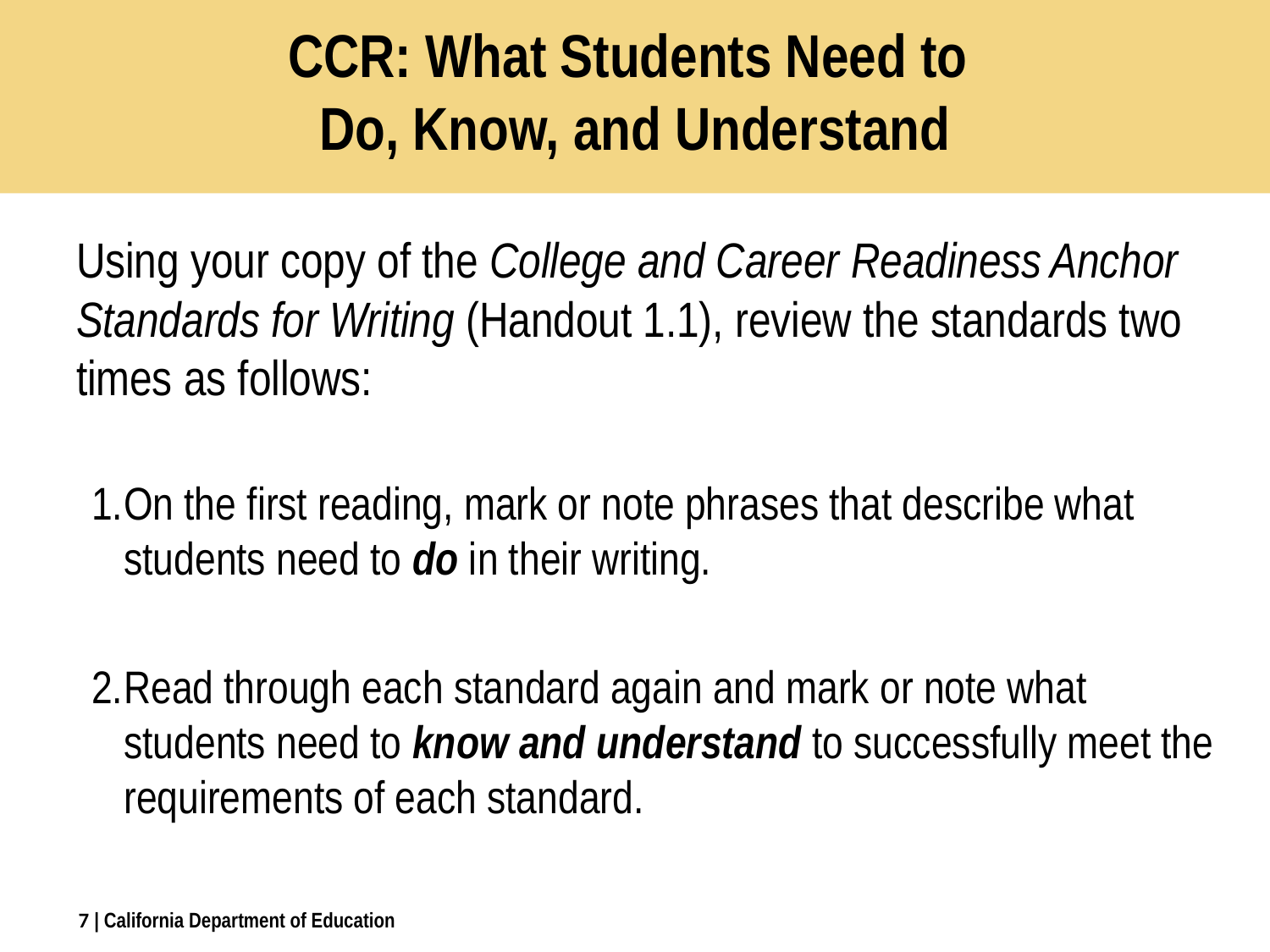

# CCR: What Students Need to Do, Know, and Understand
Using your copy of the College and Career Readiness Anchor Standards for Writing (Handout 1.1), review the standards two times as follows:

On the first reading, mark or note phrases that describe what students need to do in their writing.

Read through each standard again and mark or note what students need to know and understand to successfully meet the requirements of each standard.
7
| California Department of Education